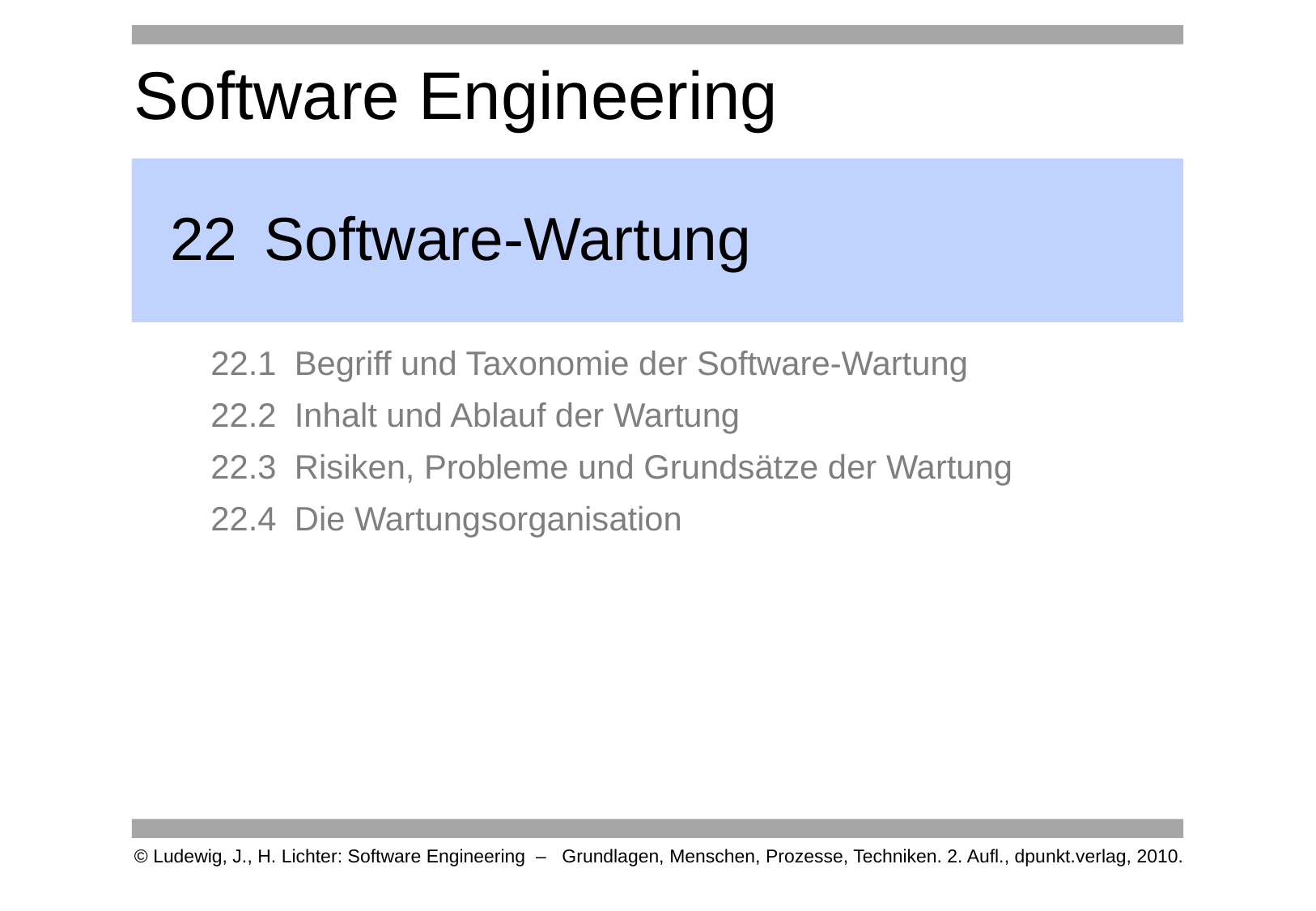

# 22	Software-Wartung
22.1	Begriff und Taxonomie der Software-Wartung
22.2	Inhalt und Ablauf der Wartung
22.3	Risiken, Probleme und Grundsätze der Wartung
22.4	Die Wartungsorganisation